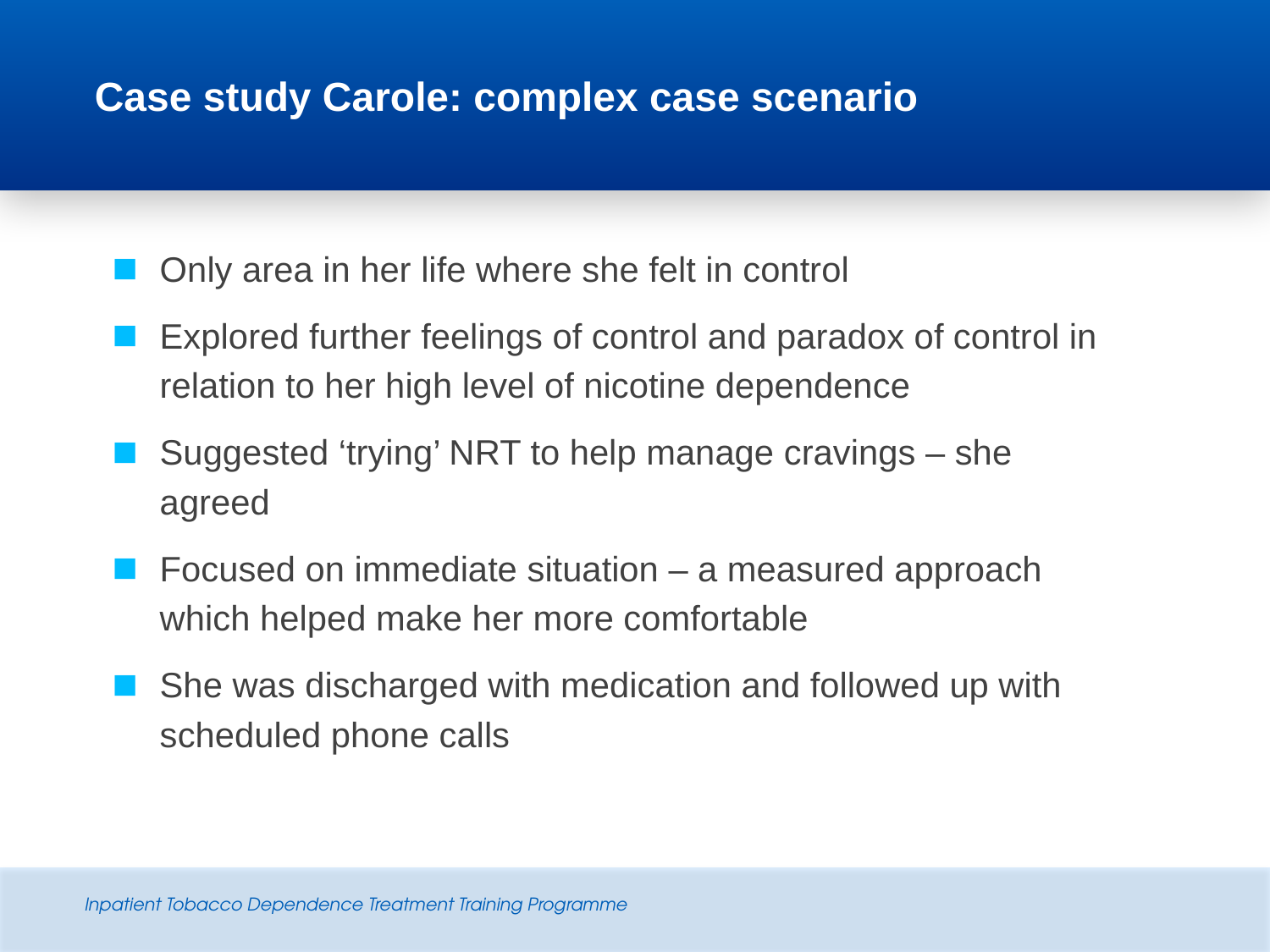

# Case study Carole: complex case scenario
Only area in her life where she felt in control
Explored further feelings of control and paradox of control in relation to her high level of nicotine dependence
Suggested ‘trying’ NRT to help manage cravings ‒ she agreed
Focused on immediate situation ‒ a measured approach which helped make her more comfortable
She was discharged with medication and followed up with scheduled phone calls
Inpatient Tobacco Dependence Treatment Training Programme